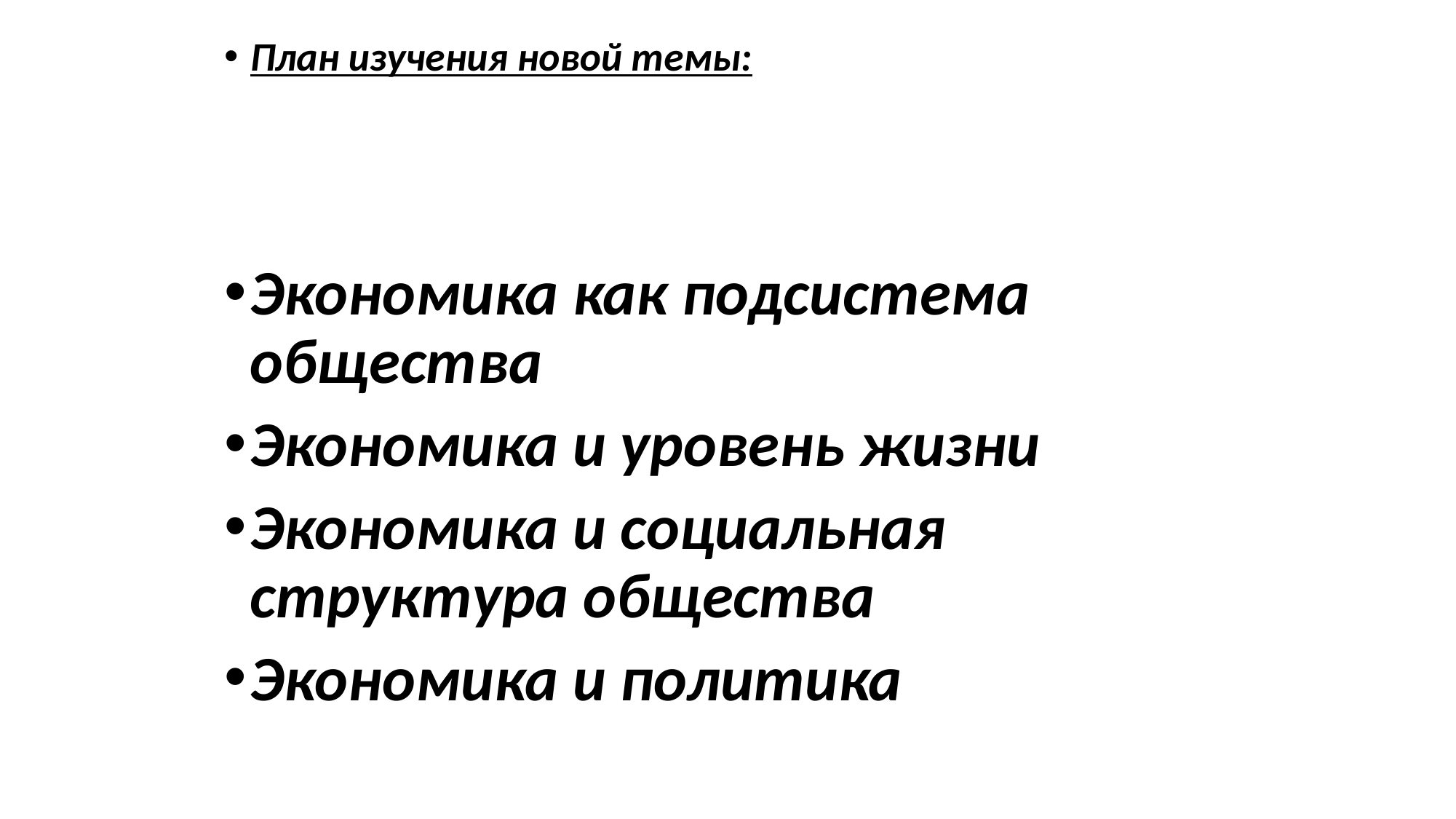

План изучения новой темы:

Экономика как подсистема общества
Экономика и уровень жизни
Экономика и социальная структура общества
Экономика и политика

#